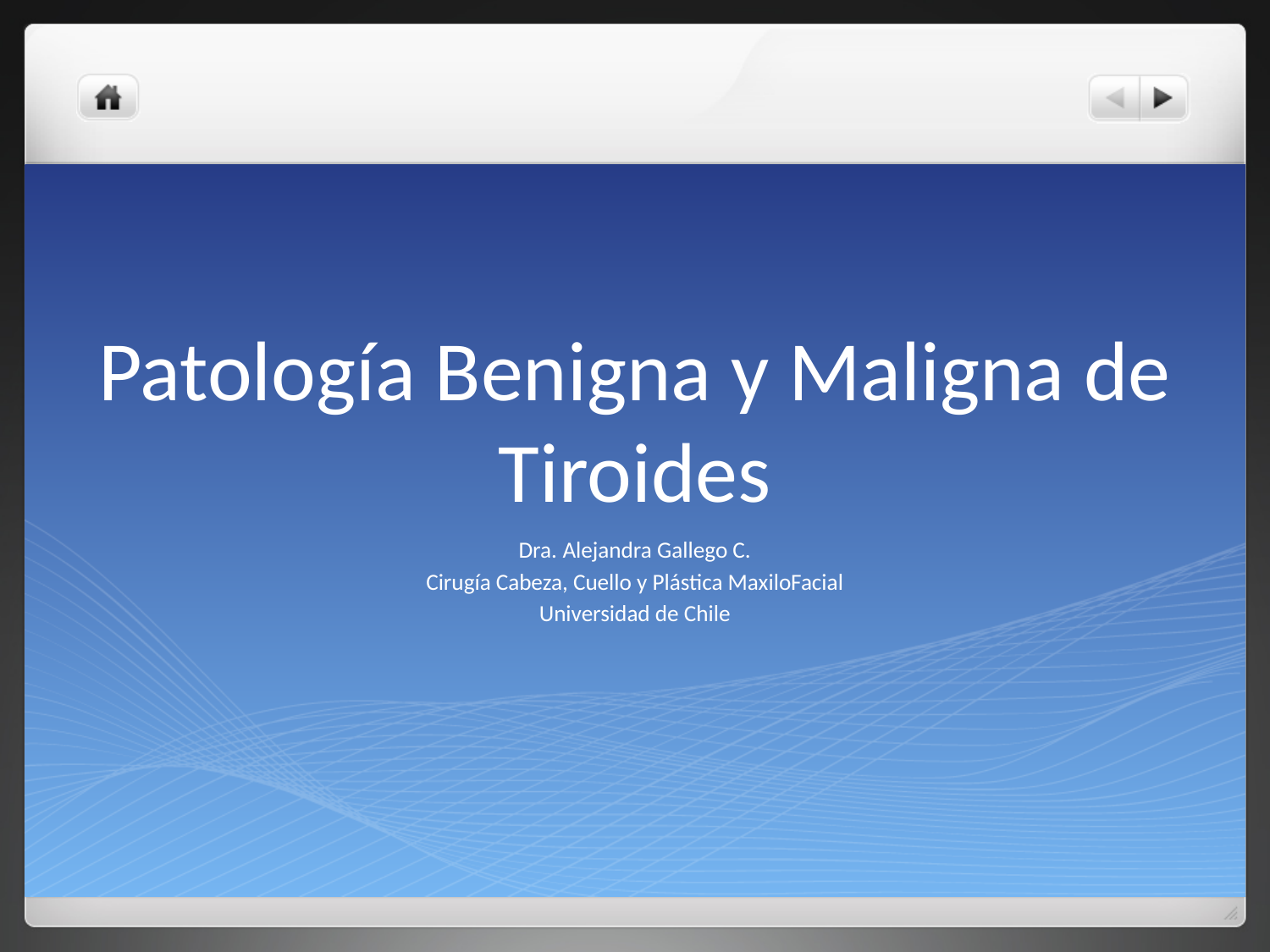

# Patología Benigna y Maligna de Tiroides
Dra. Alejandra Gallego C.
Cirugía Cabeza, Cuello y Plástica MaxiloFacial
Universidad de Chile